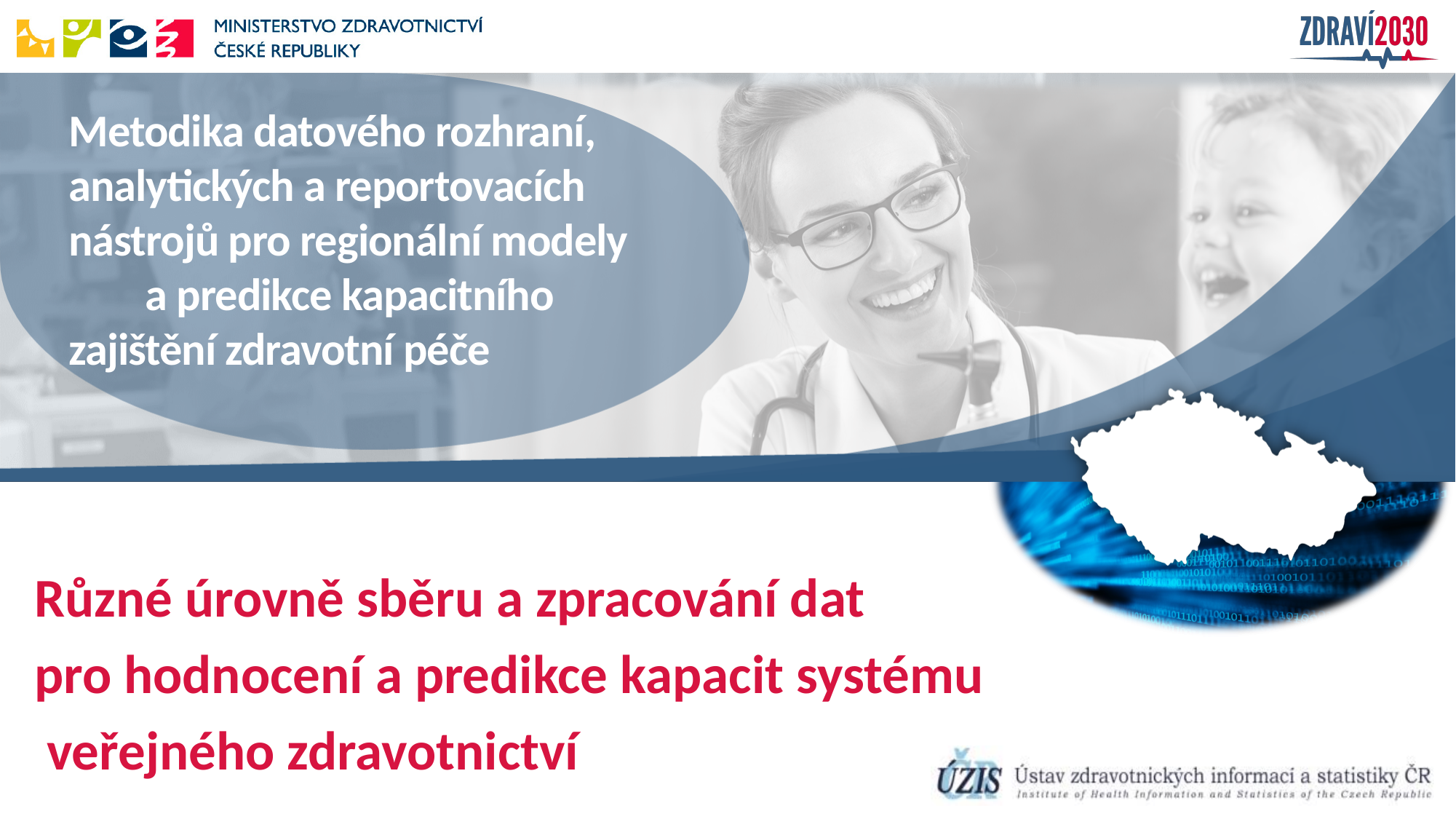

Různé úrovně sběru a zpracování dat
pro hodnocení a predikce kapacit systému
 veřejného zdravotnictví